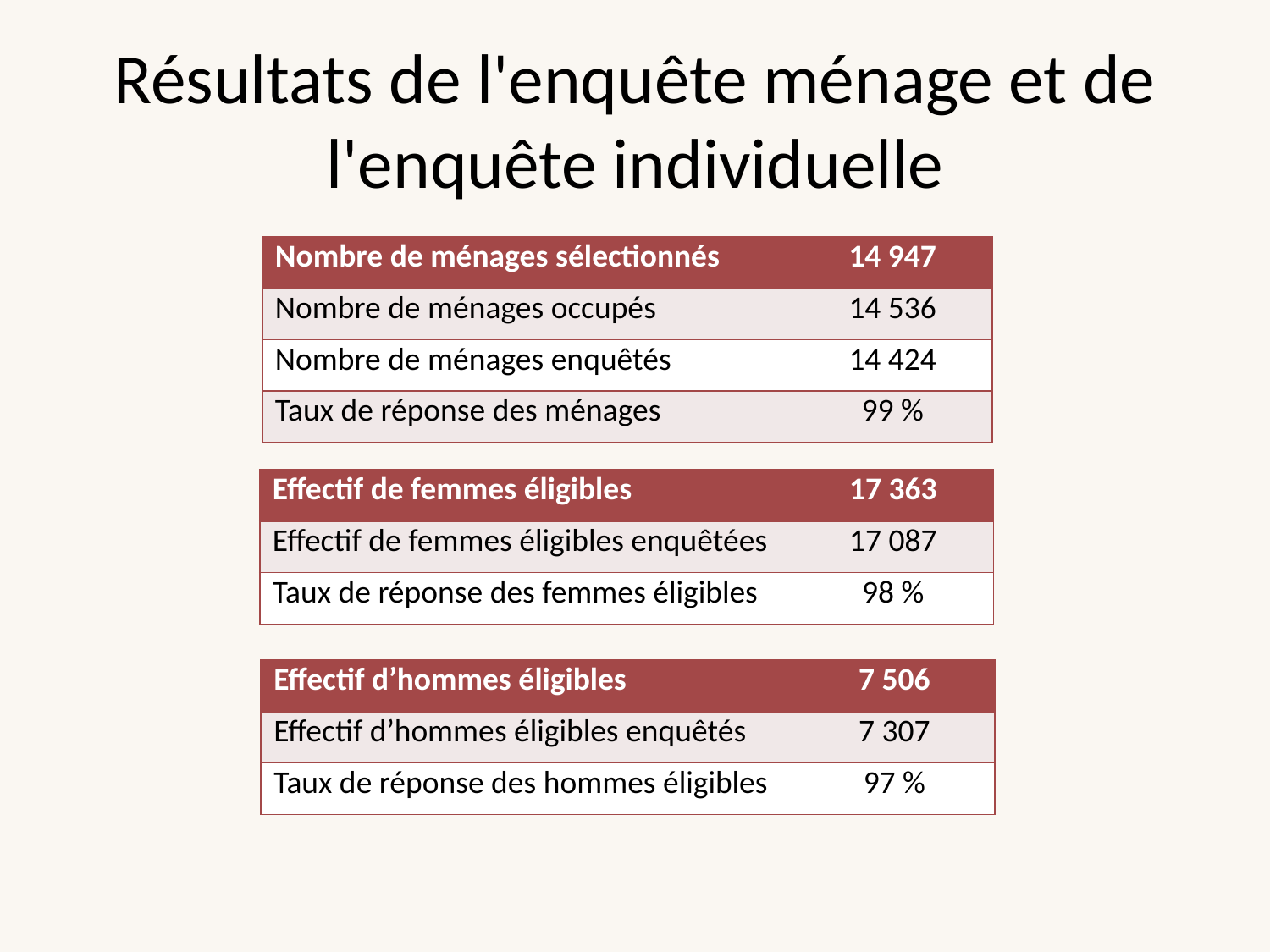

# Résultats de l'enquête ménage et de l'enquête individuelle
| Nombre de ménages sélectionnés | 14 947 |
| --- | --- |
| Nombre de ménages occupés | 14 536 |
| Nombre de ménages enquêtés | 14 424 |
| Taux de réponse des ménages | 99 % |
| Effectif de femmes éligibles | 17 363 |
| --- | --- |
| Effectif de femmes éligibles enquêtées | 17 087 |
| Taux de réponse des femmes éligibles | 98 % |
| Effectif d’hommes éligibles | 7 506 |
| --- | --- |
| Effectif d’hommes éligibles enquêtés | 7 307 |
| Taux de réponse des hommes éligibles | 97 % |